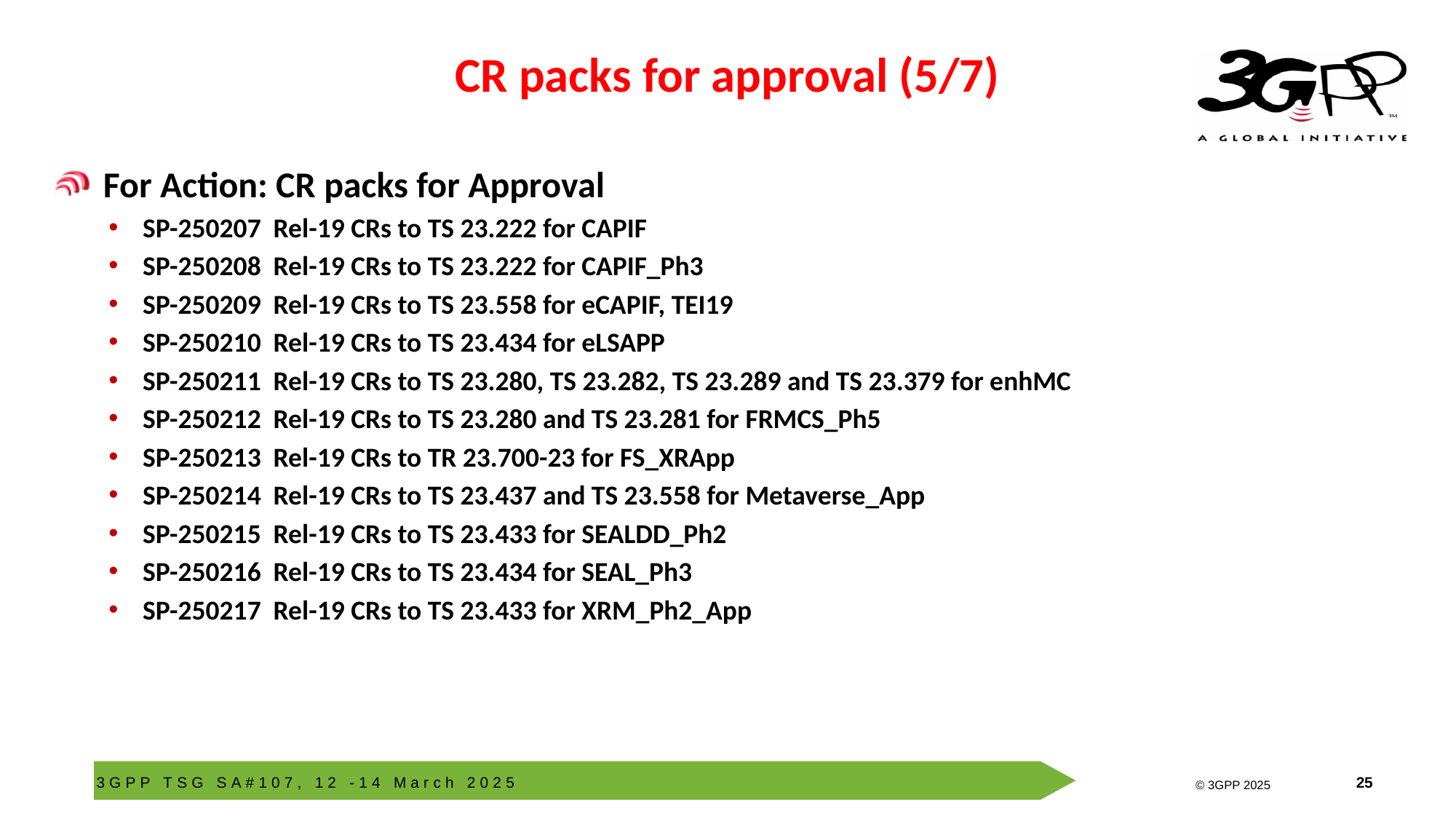

# CR packs for approval (5/7)
 For Action: CR packs for Approval
SP-250207  Rel-19 CRs to TS 23.222 for CAPIF
SP-250208  Rel-19 CRs to TS 23.222 for CAPIF_Ph3
SP-250209  Rel-19 CRs to TS 23.558 for eCAPIF, TEI19
SP-250210  Rel-19 CRs to TS 23.434 for eLSAPP
SP-250211  Rel-19 CRs to TS 23.280, TS 23.282, TS 23.289 and TS 23.379 for enhMC
SP-250212  Rel-19 CRs to TS 23.280 and TS 23.281 for FRMCS_Ph5
SP-250213  Rel-19 CRs to TR 23.700-23 for FS_XRApp
SP-250214  Rel-19 CRs to TS 23.437 and TS 23.558 for Metaverse_App
SP-250215  Rel-19 CRs to TS 23.433 for SEALDD_Ph2
SP-250216  Rel-19 CRs to TS 23.434 for SEAL_Ph3
SP-250217  Rel-19 CRs to TS 23.433 for XRM_Ph2_App